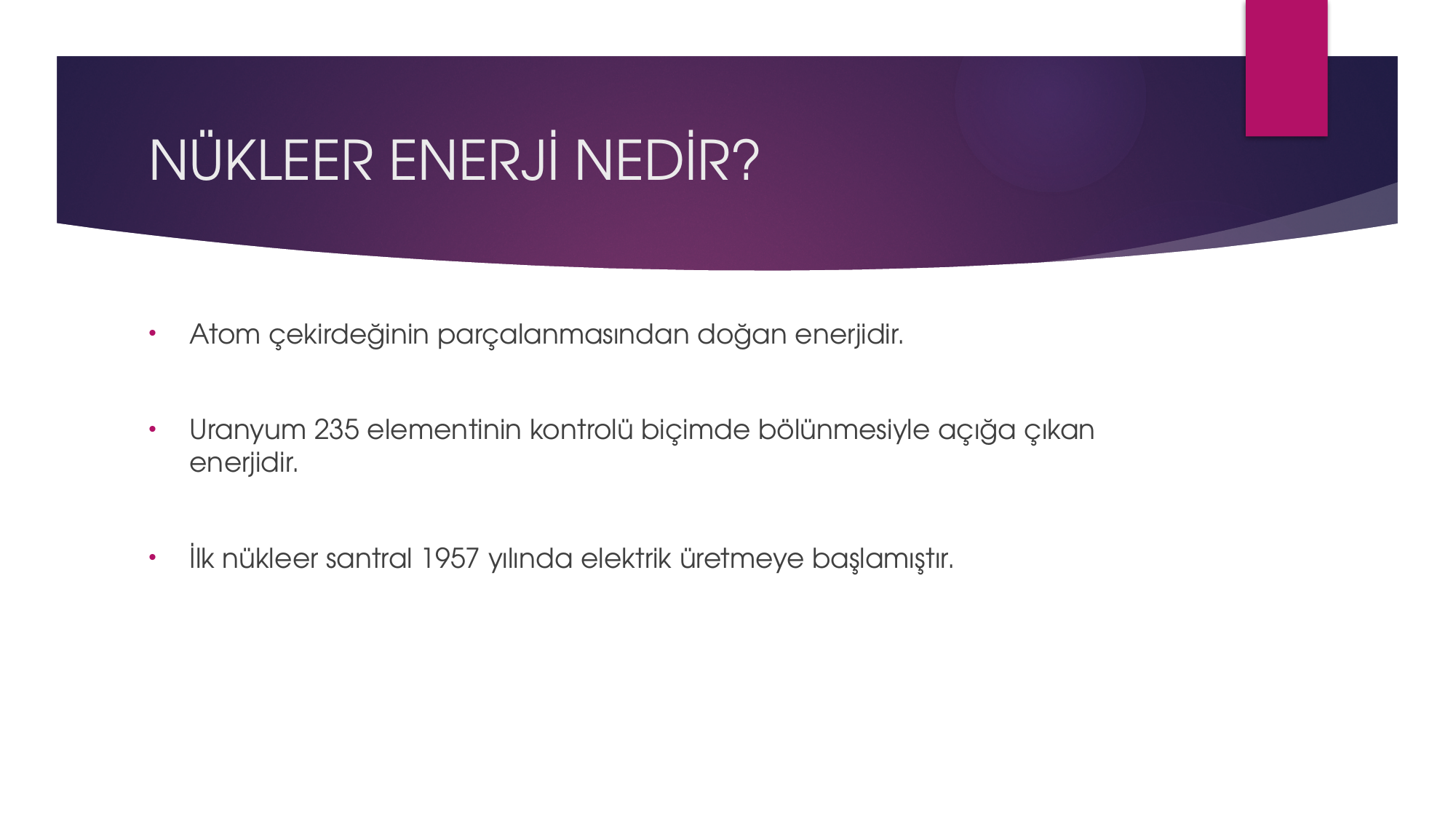

# NÜKLEER ENERJİ NEDİR?
Atom çekirdeğinin parçalanmasından doğan enerjidir.

Uranyum 235 elementinin kontrolü biçimde bölünmesiyle açığa çıkan enerjidir.

İlk nükleer santral 1957 yılında elektrik üretmeye başlamıştır.